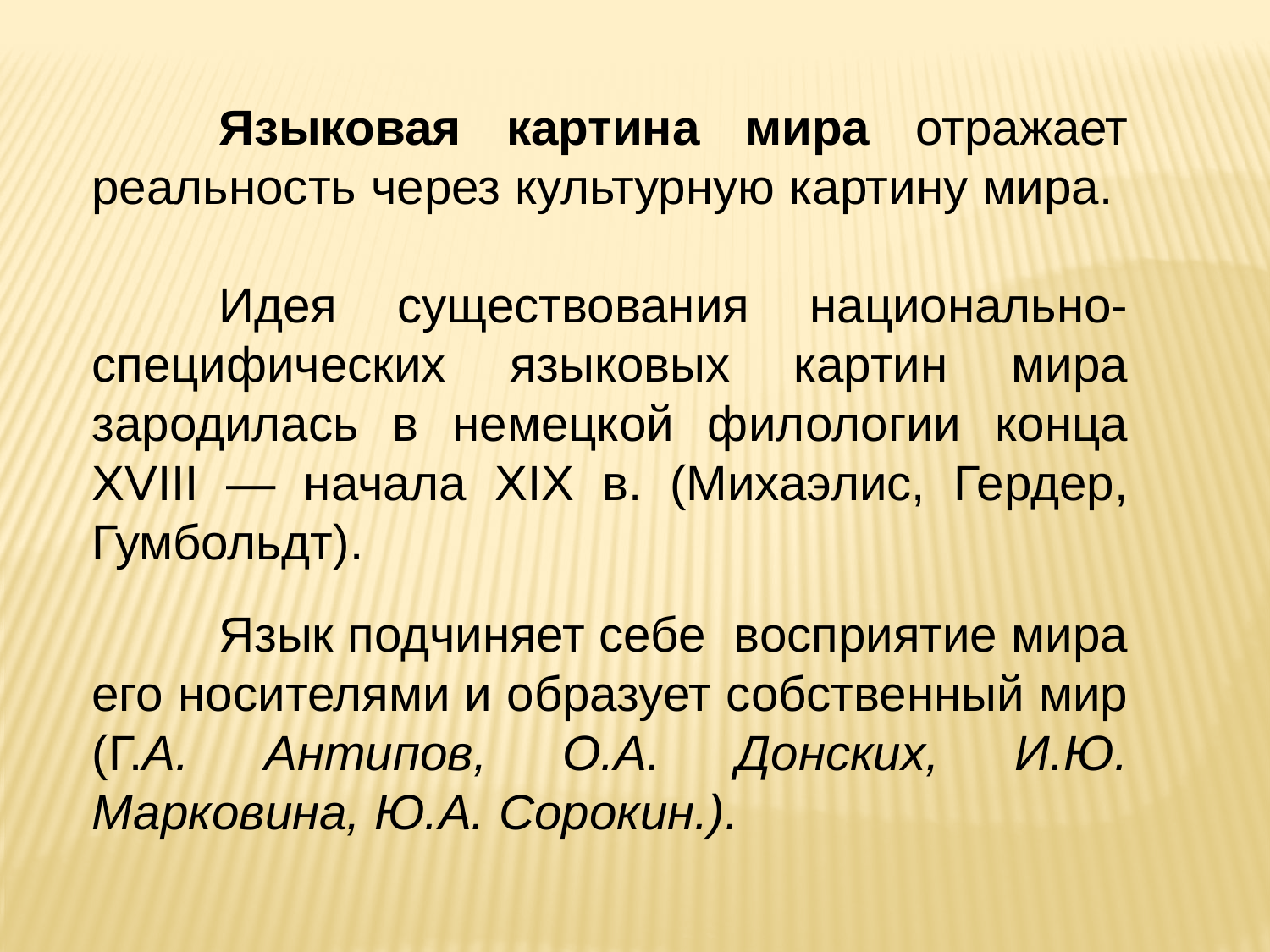

Языковая картина мира отражает реальность через культурную картину мира.
	Идея существования национально-специфических языковых картин мира зародилась в немецкой филологии конца XVIII — начала XIX в. (Михаэлис, Гердер, Гумбольдт).

	Язык подчиняет себе  восприятие мира его носителями и образует собственный мир (Г.А. Антипов, О.А. Донских, И.Ю. Марковина, Ю.А. Сорокин.).